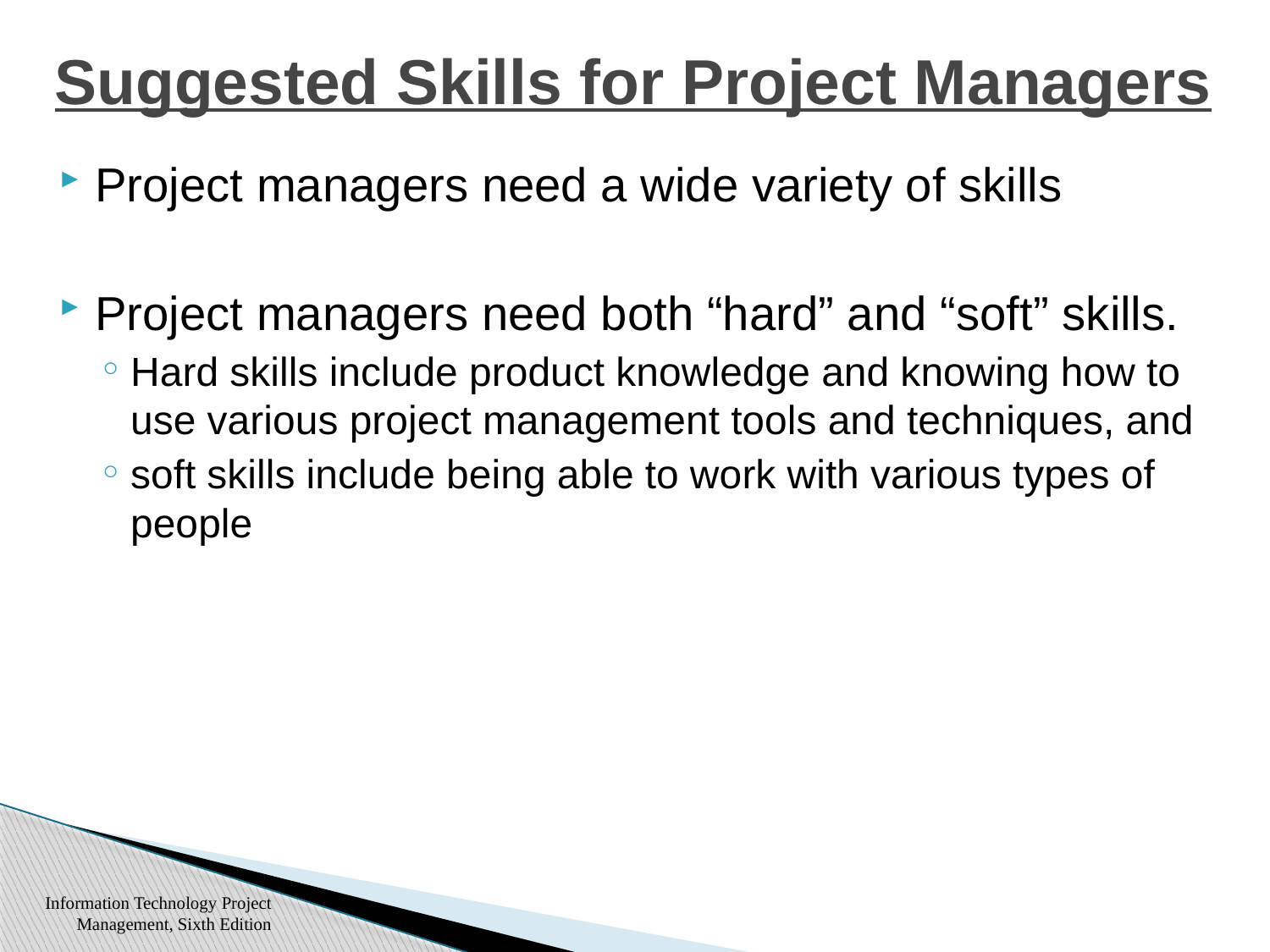

# Suggested Skills for Project Managers
Project managers need a wide variety of skills

Project managers need both “hard” and “soft” skills.
Hard skills include product knowledge and knowing how to use various project management tools and techniques, and
soft skills include being able to work with various types of people
Information Technology Project Management, Sixth Edition